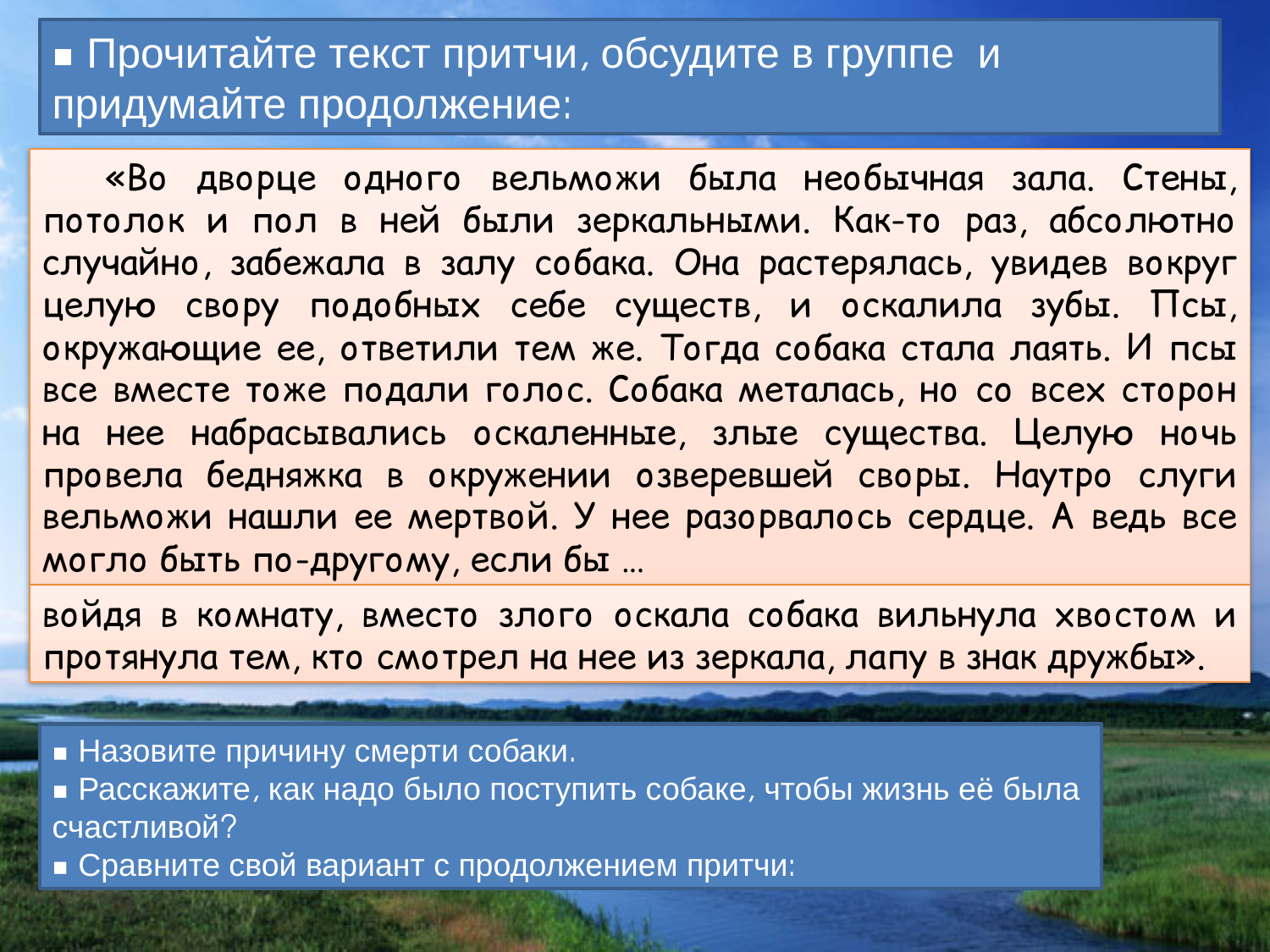

▪ Прочитайте текст притчи, обсудите в группе  и придумайте продолжение:
«Во дворце одного вельможи была необычная зала. Стены, потолок и пол в ней были зеркальными. Как-то раз, абсолютно случайно, забежала в залу собака. Она растерялась, увидев вокруг целую свору подобных себе существ, и оскалила зубы. Псы, окружающие ее, ответили тем же. Тогда собака стала лаять. И псы все вместе тоже подали голос. Собака металась, но со всех сторон на нее набрасывались оскаленные, злые существа. Целую ночь провела бедняжка в окружении озверевшей своры. Наутро слуги вельможи нашли ее мертвой. У нее разорвалось сердце. А ведь все могло быть по-другому, если бы …
войдя в комнату, вместо злого оскала собака вильнула хвостом и протянула тем, кто смотрел на нее из зеркала, лапу в знак дружбы».
▪ Назовите причину смерти собаки.
▪ Расскажите, как надо было поступить собаке, чтобы жизнь её была счастливой?
▪ Сравните свой вариант с продолжением притчи: